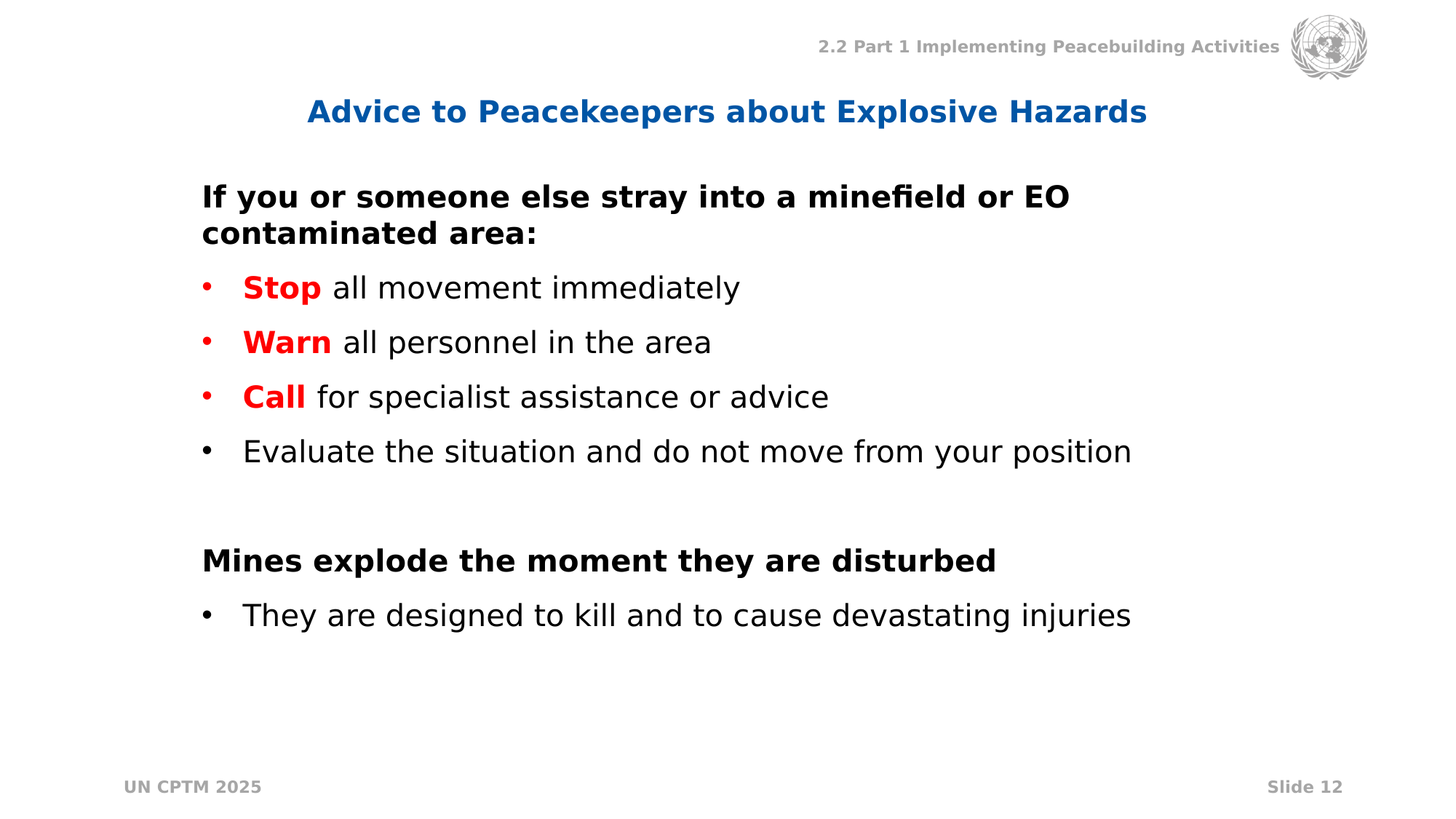

Advice to Peacekeepers about Explosive Hazards
If you or someone else stray into a minefield or EO contaminated area:
Stop all movement immediately
Warn all personnel in the area
Call for specialist assistance or advice
Evaluate the situation and do not move from your position

Mines explode the moment they are disturbed
They are designed to kill and to cause devastating injuries